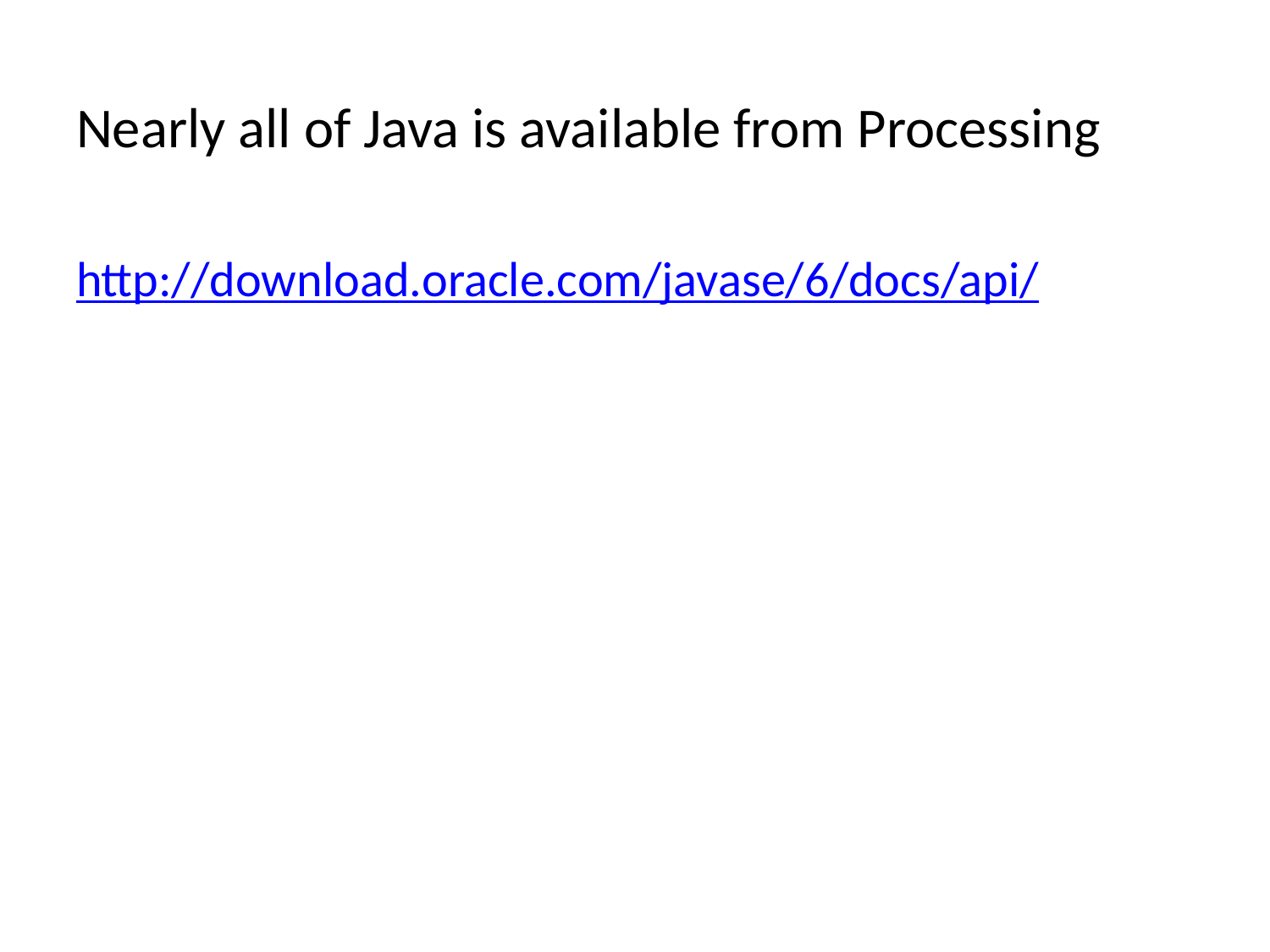

Nearly all of Java is available from Processing

http://download.oracle.com/javase/6/docs/api/